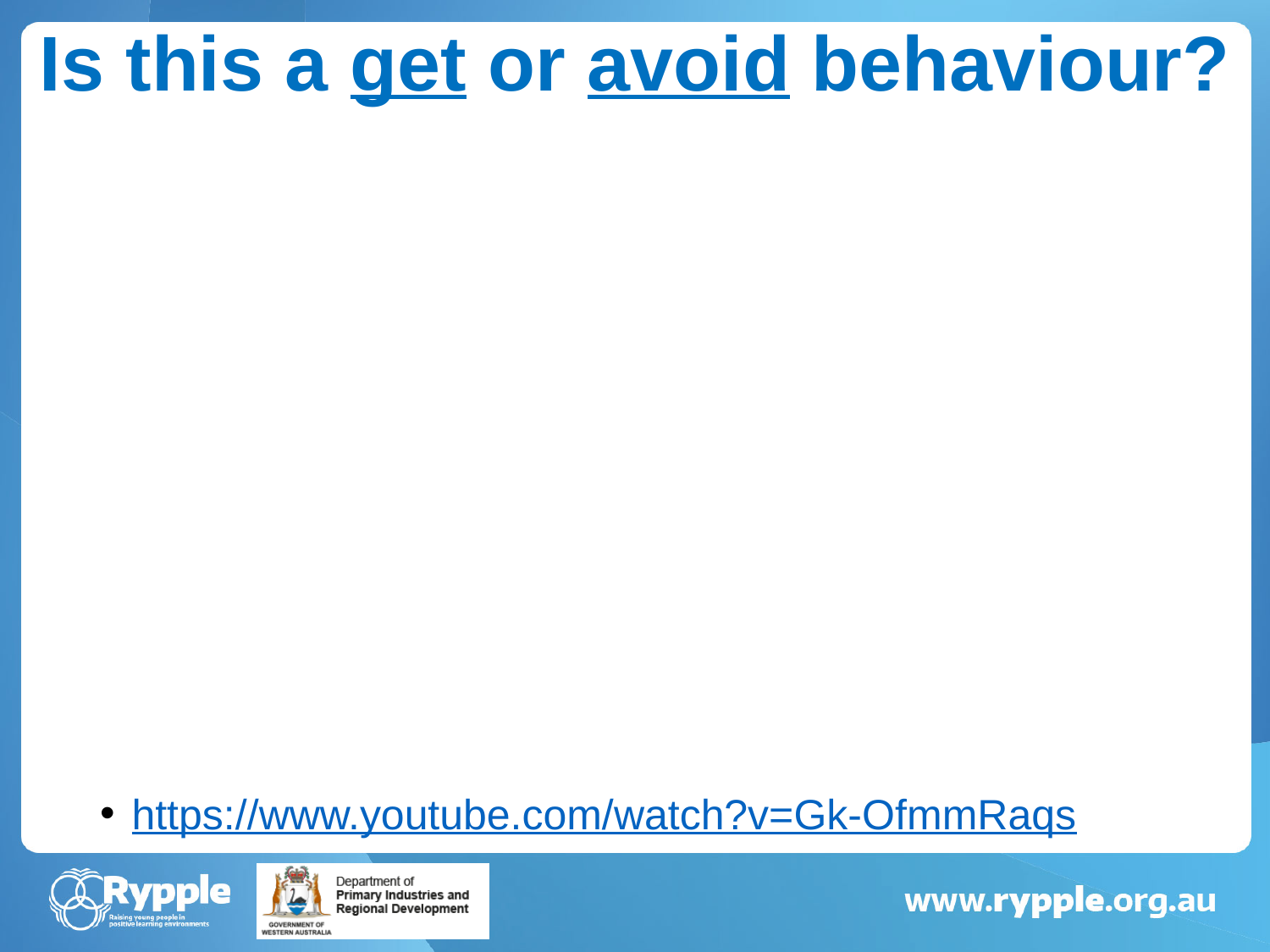

# Is this a get or avoid behaviour?
https://www.youtube.com/watch?v=Gk-OfmmRaqs